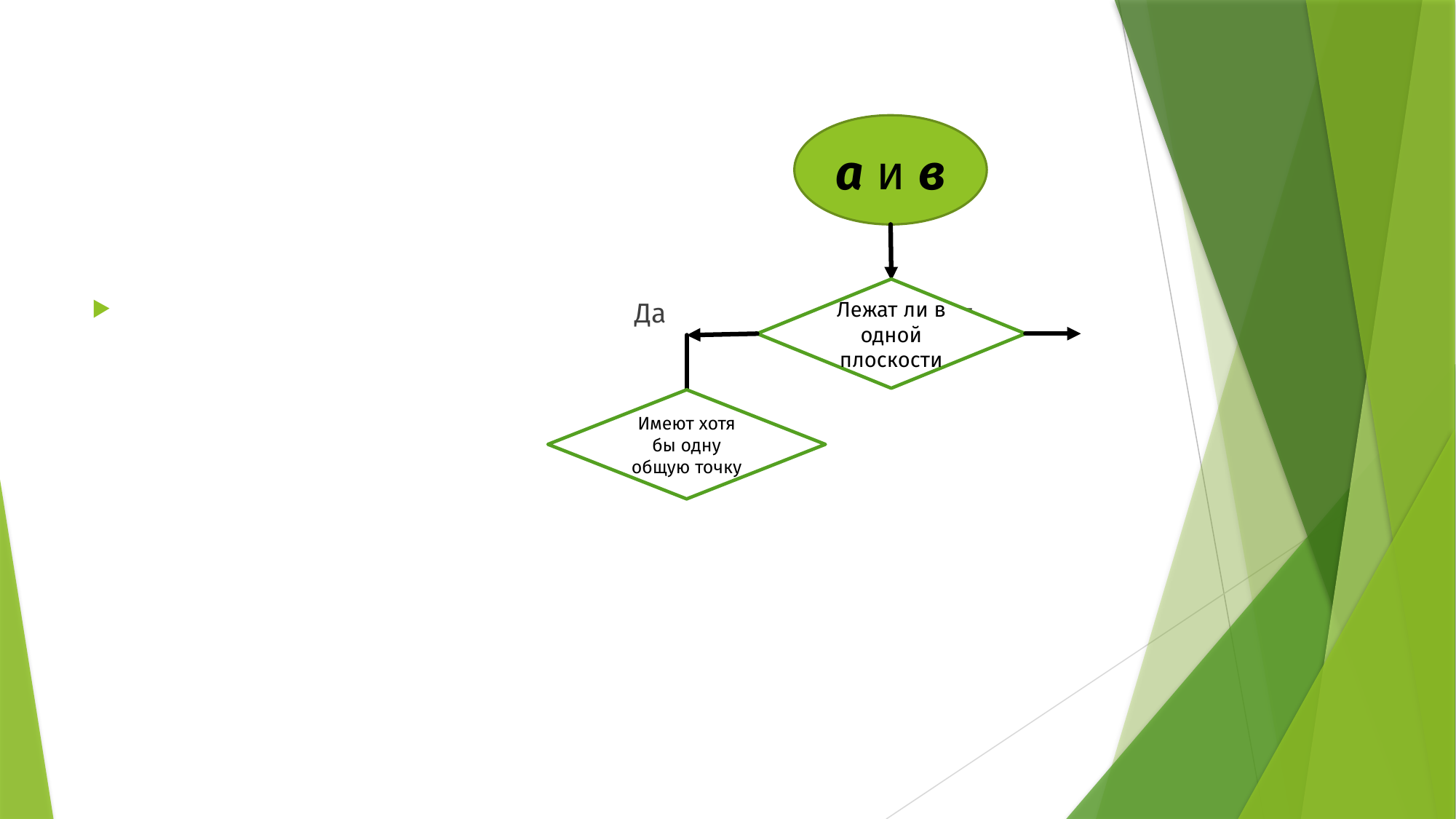

#

                                                                     Да                                    Нет
а и в
Лежат ли в одной плоскости
Имеют хотя бы одну общую точку